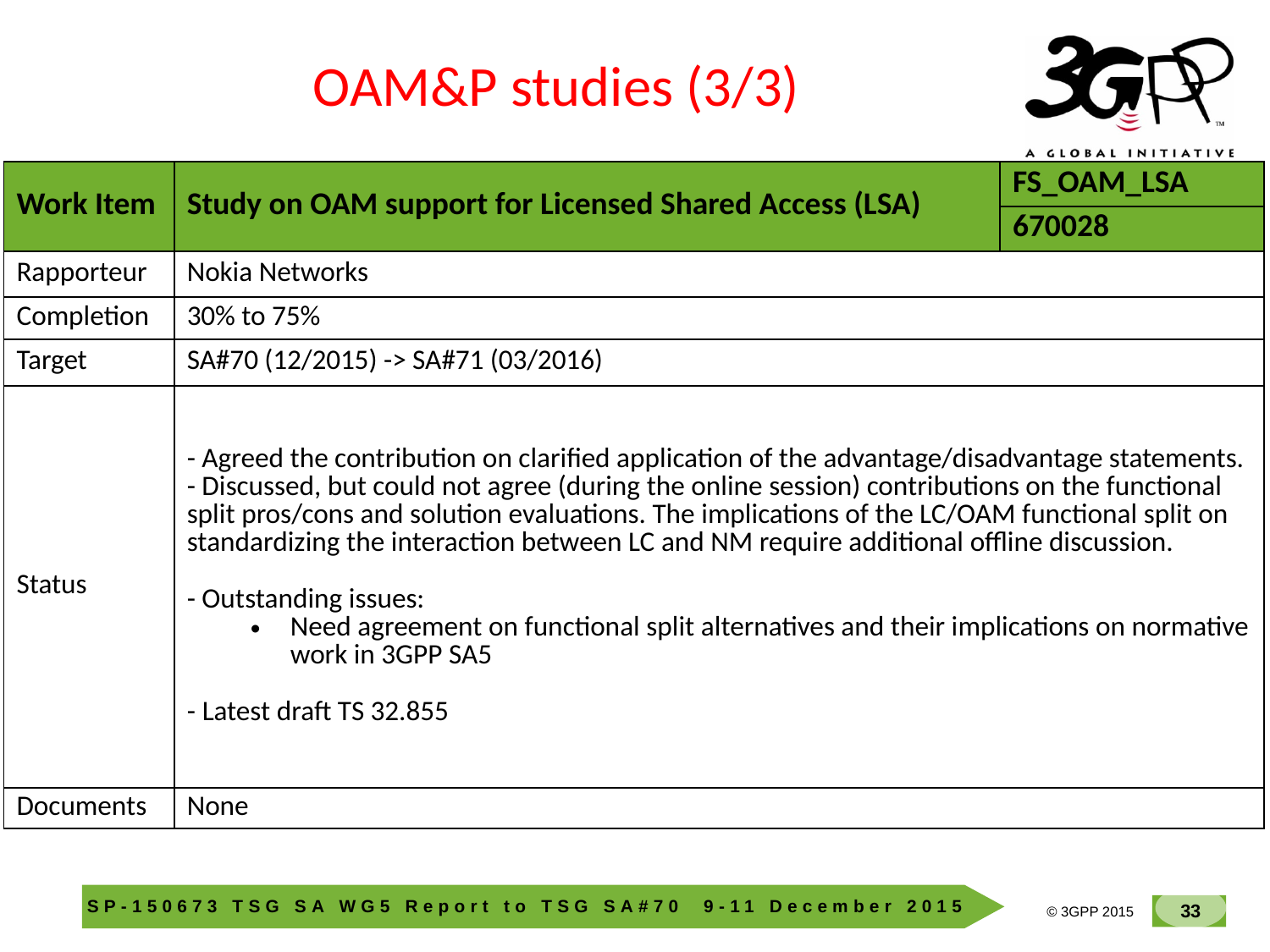

OAM&P studies (3/3)
| Work Item | Study on OAM support for Licensed Shared Access (LSA) | FS\_OAM\_LSA |
| --- | --- | --- |
|  |  | 670028 |
| Rapporteur | Nokia Networks |  |
| Completion | 30% to 75% |  |
| Target | SA#70 (12/2015) -> SA#71 (03/2016) |  |
| Status | - Agreed the contribution on clarified application of the advantage/disadvantage statements. - Discussed, but could not agree (during the online session) contributions on the functional split pros/cons and solution evaluations. The implications of the LC/OAM functional split on standardizing the interaction between LC and NM require additional offline discussion. - Outstanding issues: Need agreement on functional split alternatives and their implications on normative work in 3GPP SA5 - Latest draft TS 32.855 |  |
| Documents | None |  |